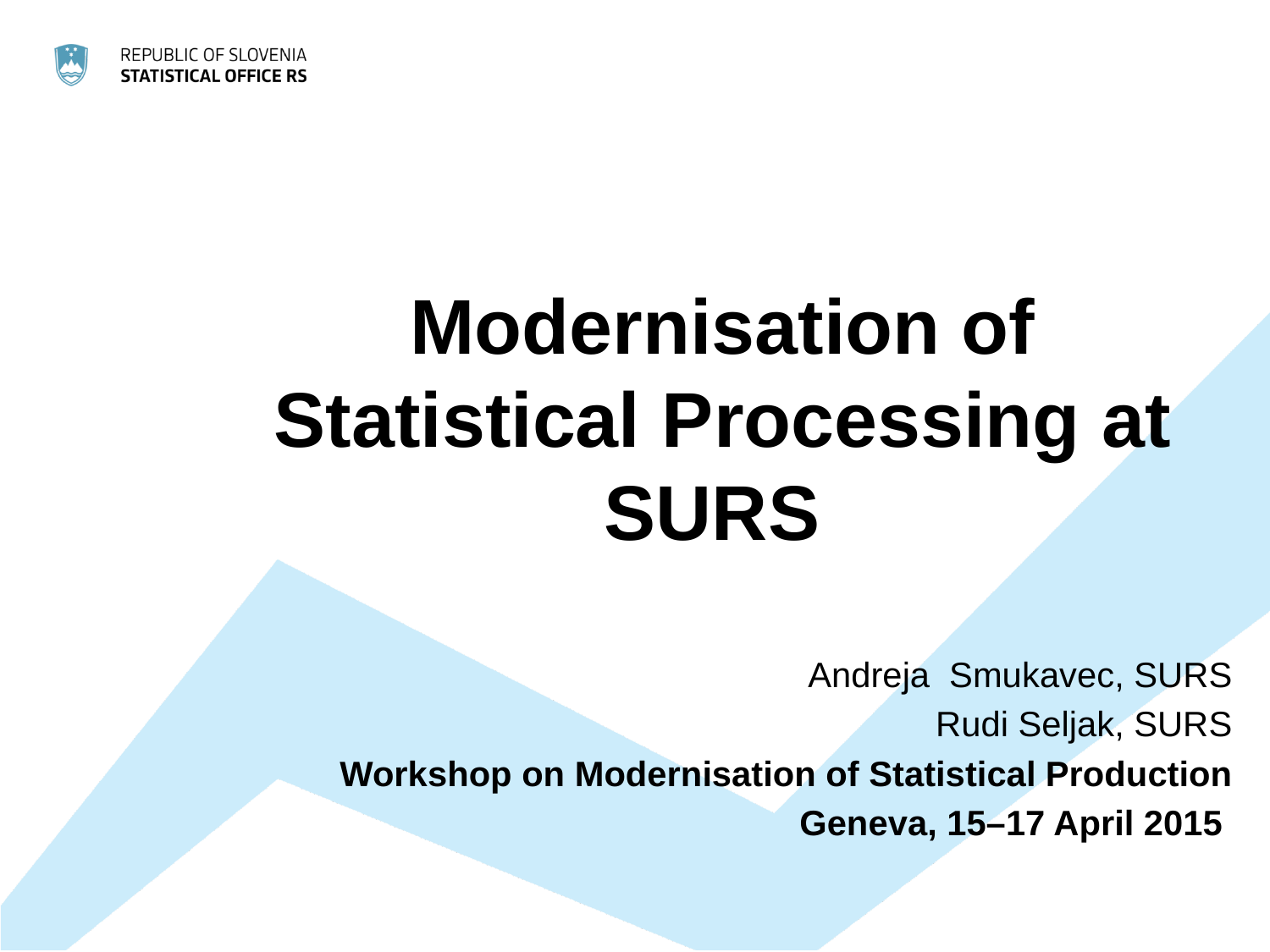

# Modernisation of Statistical Processing at SURS
Andreja  Smukavec, SURS
Rudi Seljak, SURS
Workshop on Modernisation of Statistical Production
Geneva, 15–17 April 2015